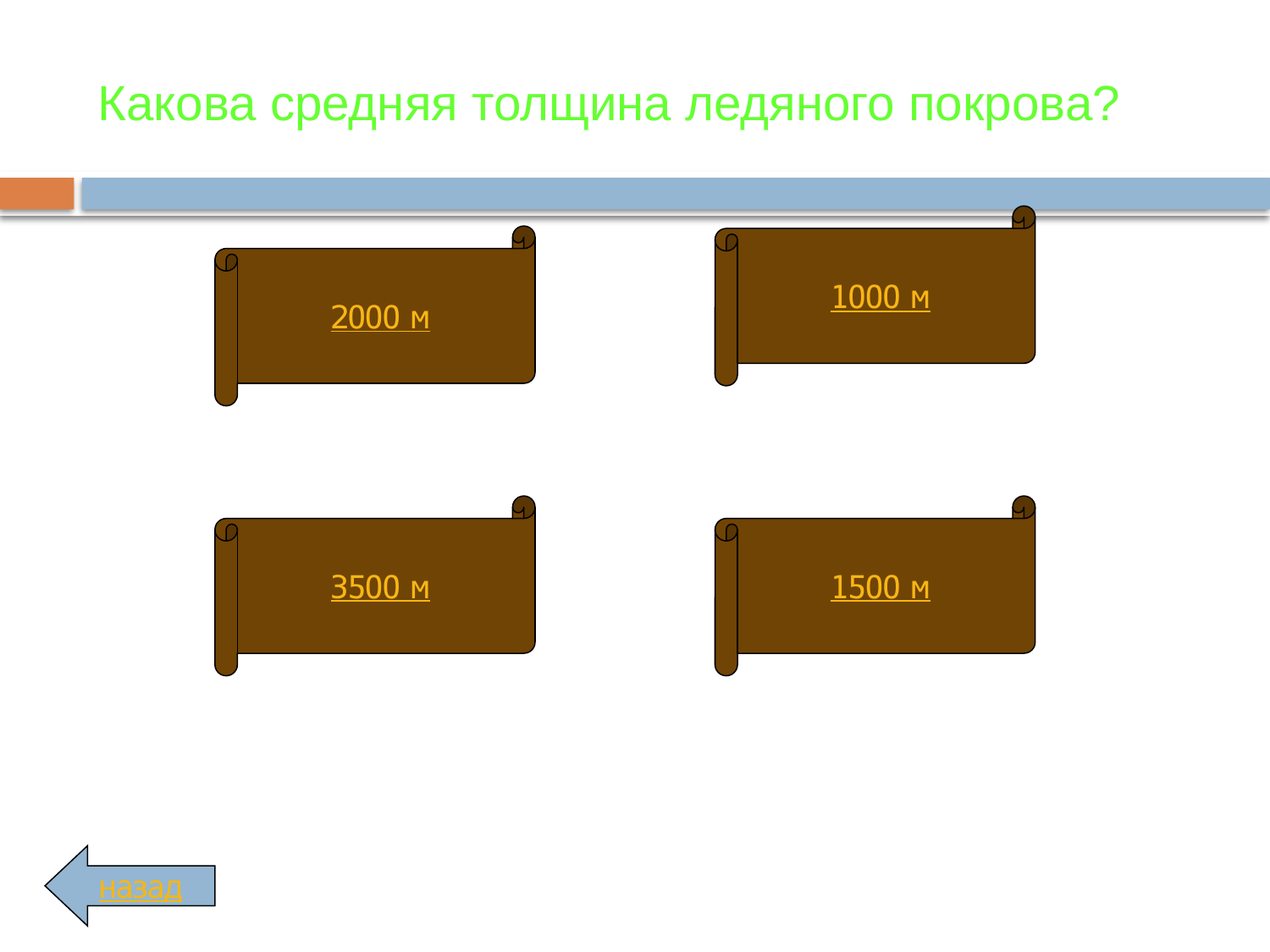

# Какова средняя толщина ледяного покрова?
1000 м
2000 м
3500 м
1500 м
назад